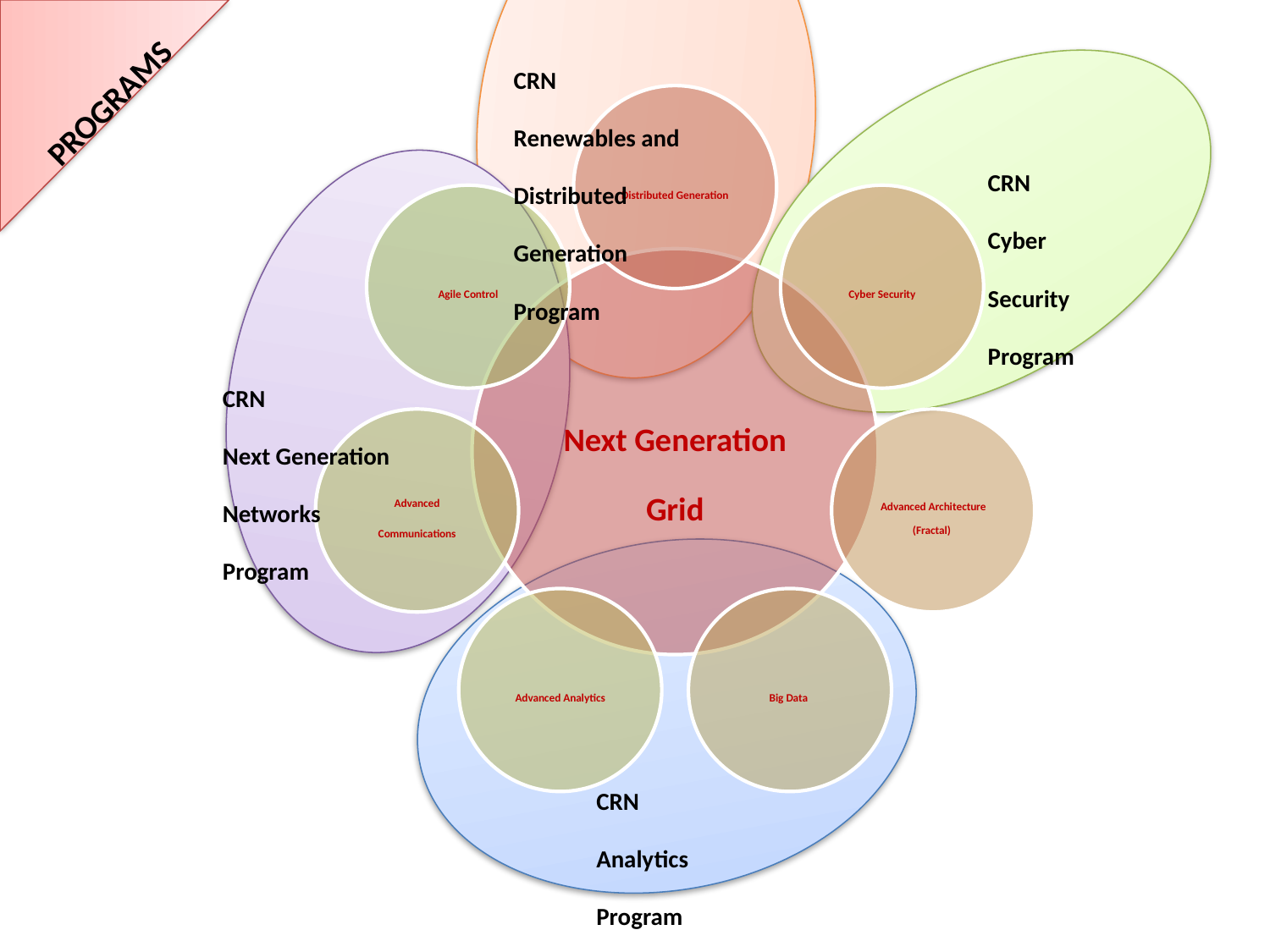

CRN
Renewables and
Distributed
Generation
Program
PROGRAMS
Next Generation Grid
Distributed Generation
Cyber Security
Advanced Architecture (Fractal)
Big Data
Advanced Analytics
Advanced
Communications
Agile Control

CRN
Cyber
Security
Program

CRN
Next Generation
Networks
Program

CRN
Analytics
Program